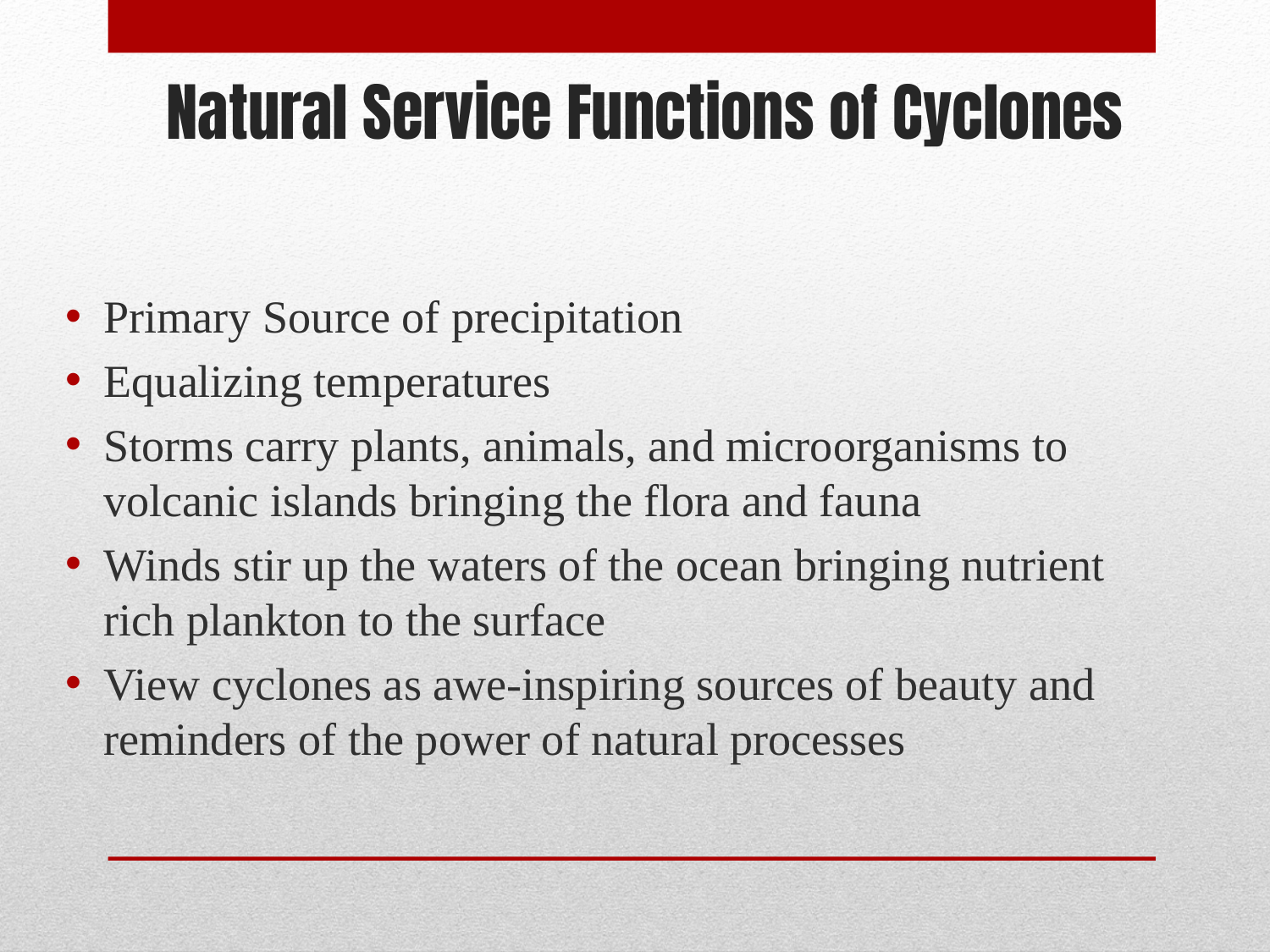

Natural Service Functions of Cyclones
Primary Source of precipitation
Equalizing temperatures
Storms carry plants, animals, and microorganisms to volcanic islands bringing the flora and fauna
Winds stir up the waters of the ocean bringing nutrient rich plankton to the surface
View cyclones as awe-inspiring sources of beauty and reminders of the power of natural processes